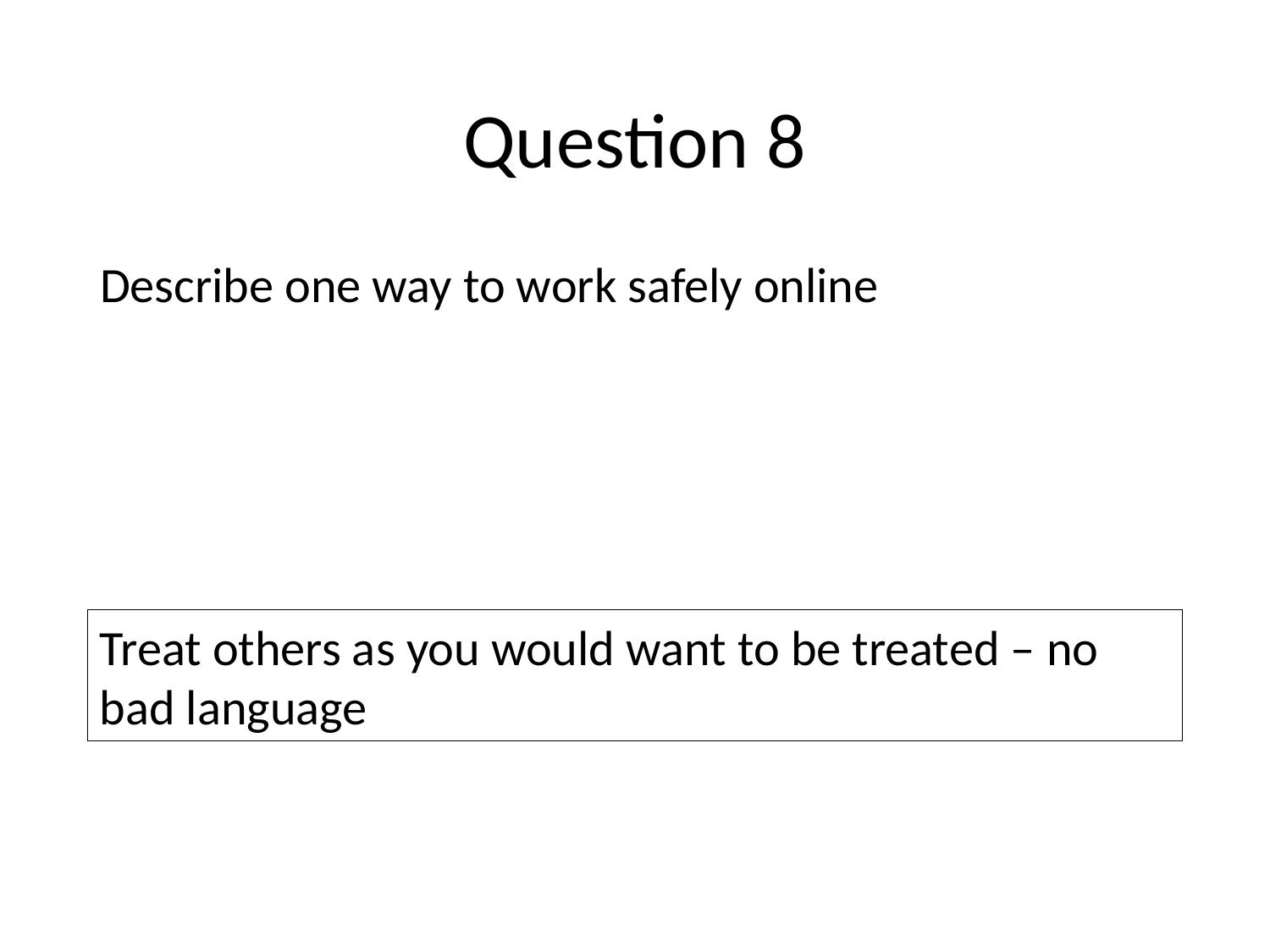

# Question 8
Describe one way to work safely online
Treat others as you would want to be treated – no bad language